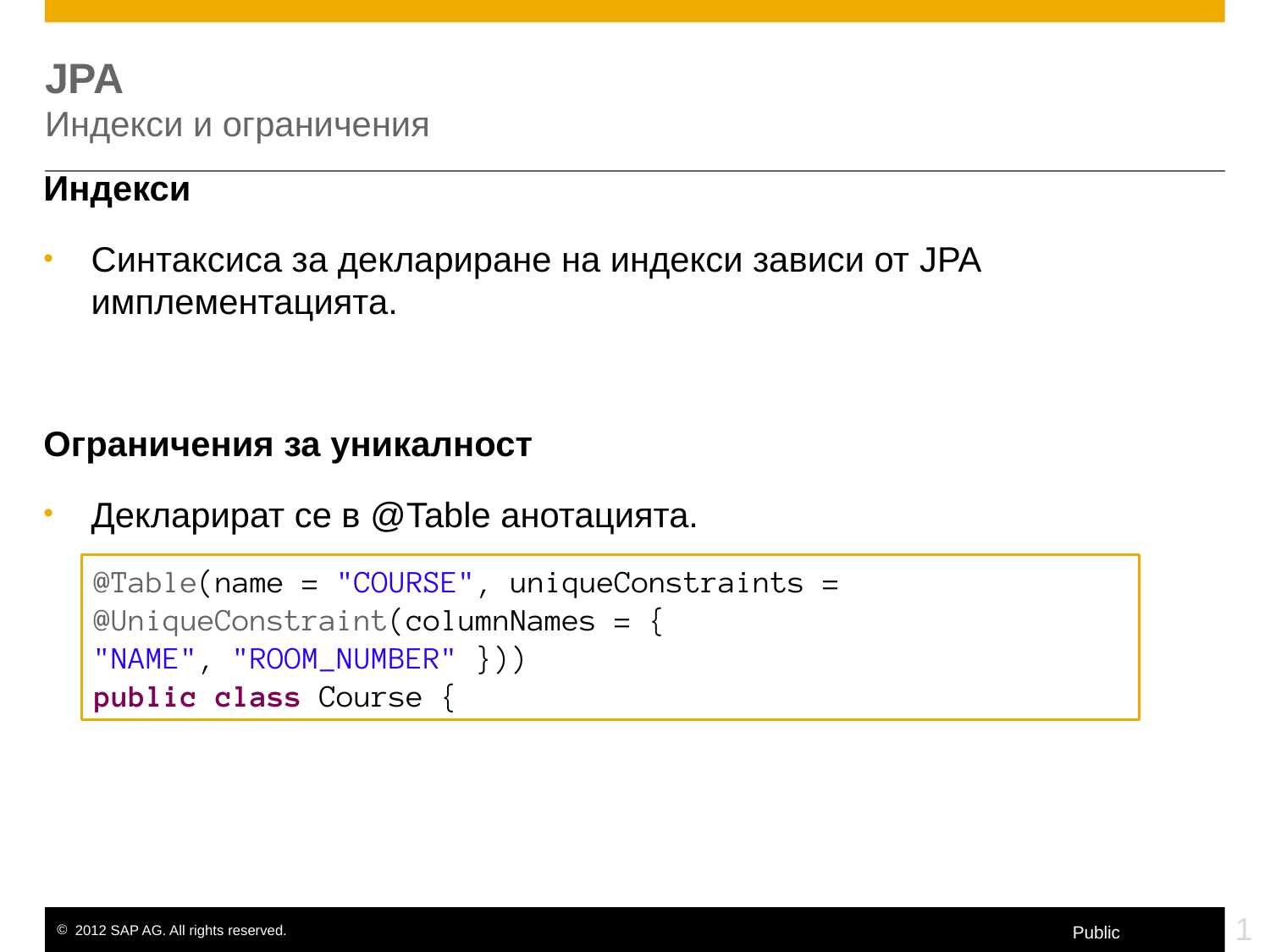

# JPA Индекси и ограничения
Индекси
Синтаксиса за деклариране на индекси зависи от JPA имплементацията.

Oграничения за уникалност
Декларират се в @Table анотацията.
@Table(name = "COURSE", uniqueConstraints = @UniqueConstraint(columnNames = {
"NAME", "ROOM_NUMBER" }))
public class Course {
1